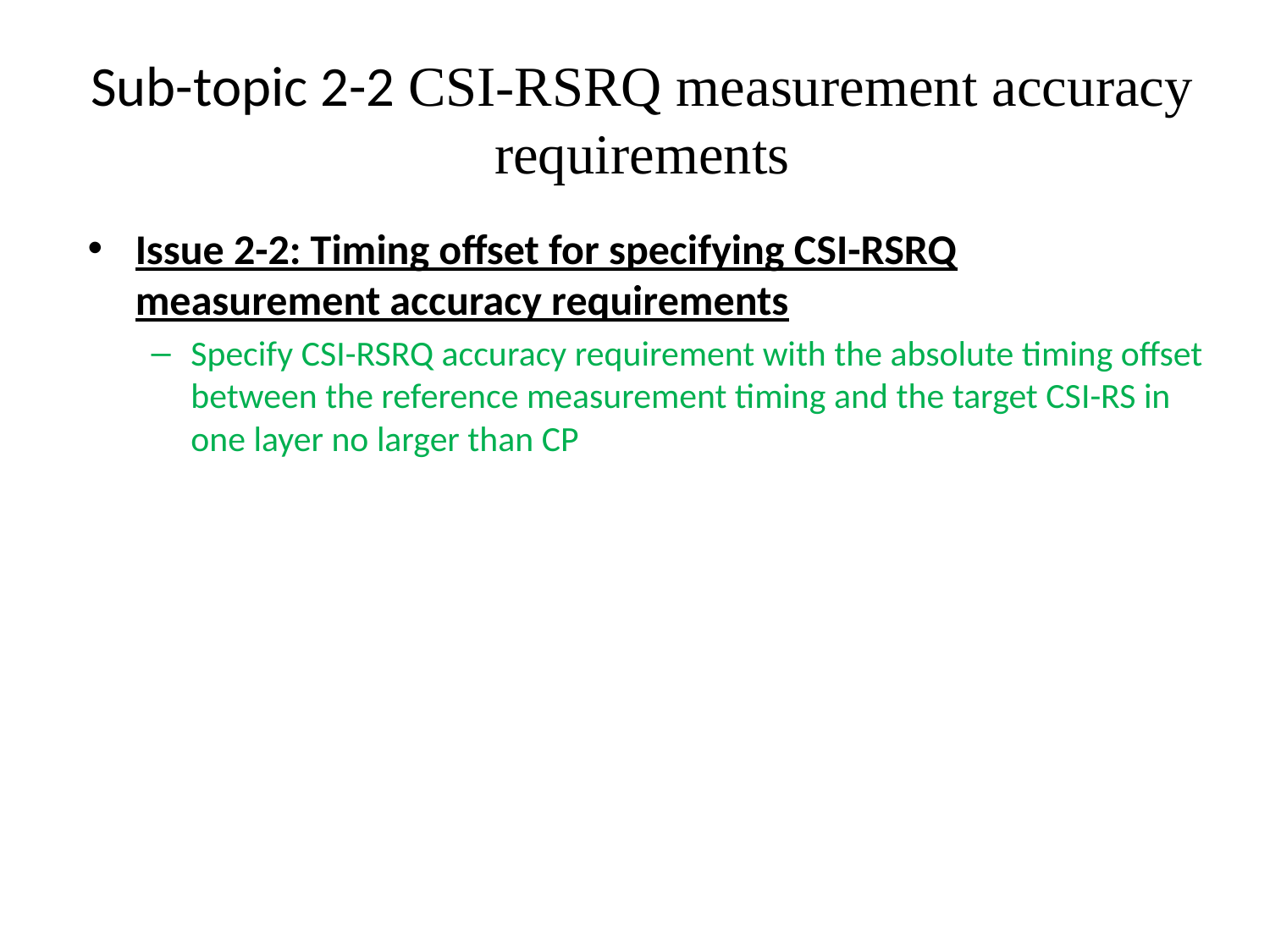

# Sub-topic 2-2 CSI-RSRQ measurement accuracy requirements
Issue 2-2: Timing offset for specifying CSI-RSRQ measurement accuracy requirements
Specify CSI-RSRQ accuracy requirement with the absolute timing offset between the reference measurement timing and the target CSI-RS in one layer no larger than CP